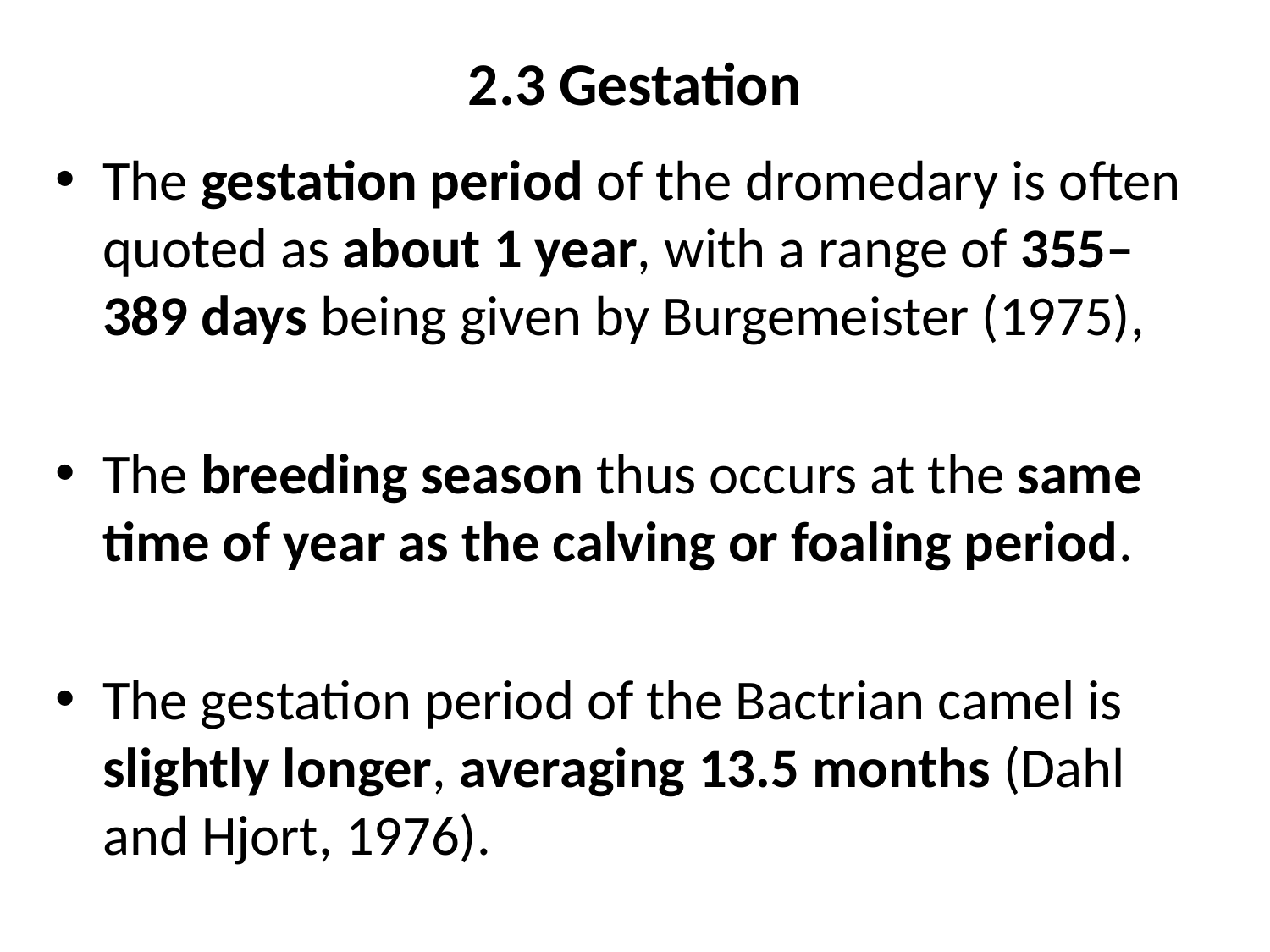

# 2.3 Gestation
The gestation period of the dromedary is often quoted as about 1 year, with a range of 355–389 days being given by Burgemeister (1975),

The breeding season thus occurs at the same time of year as the calving or foaling period.

The gestation period of the Bactrian camel is slightly longer, averaging 13.5 months (Dahl and Hjort, 1976).